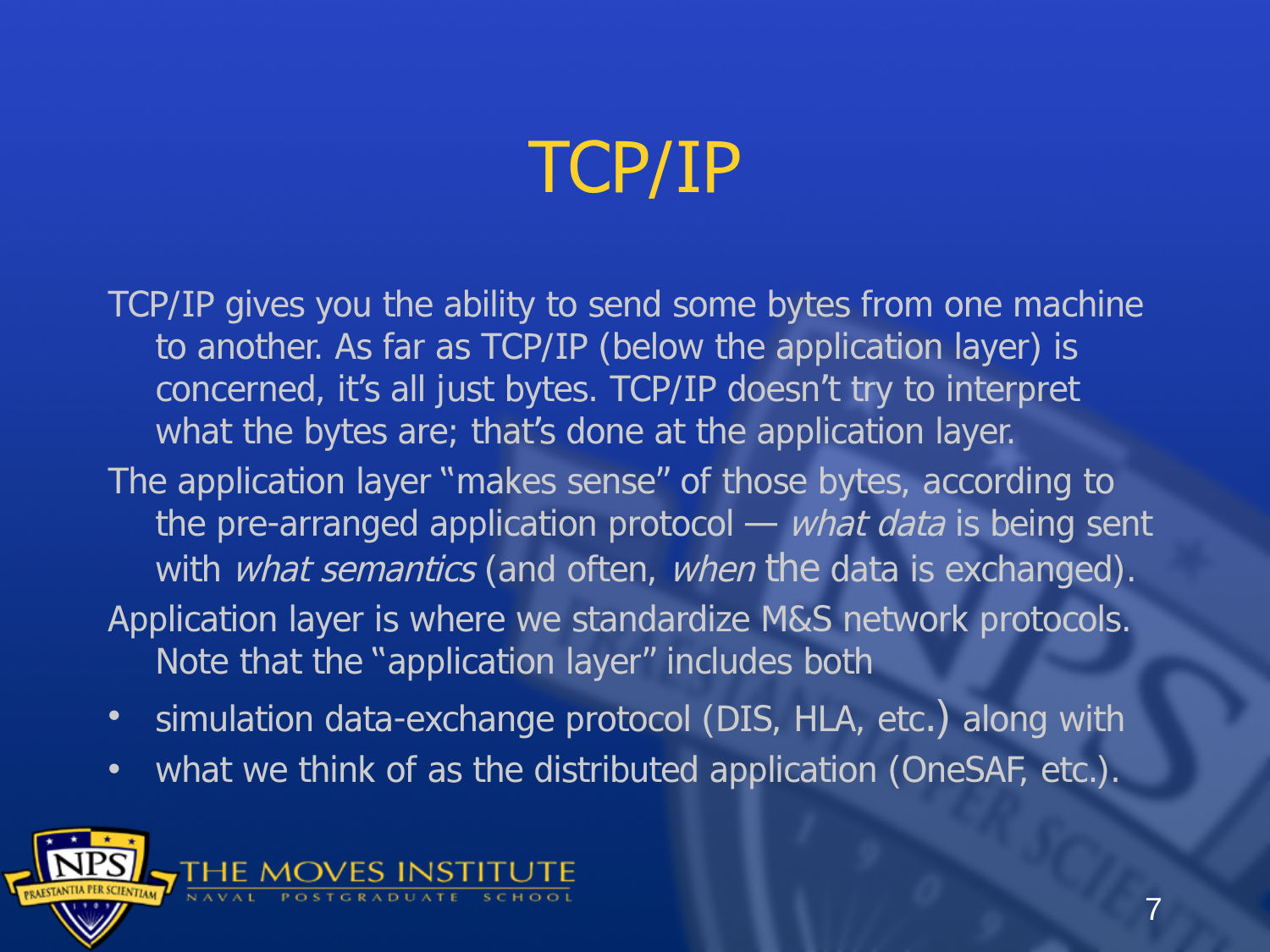

# TCP/IP
TCP/IP gives you the ability to send some bytes from one machine to another. As far as TCP/IP (below the application layer) is concerned, it’s all just bytes. TCP/IP doesn’t try to interpret what the bytes are; that’s done at the application layer.
The application layer “makes sense” of those bytes, according to the pre-arranged application protocol — what data is being sent with what semantics (and often, when the data is exchanged).
Application layer is where we standardize M&S network protocols. Note that the “application layer” includes both
simulation data-exchange protocol (DIS, HLA, etc.) along with
what we think of as the distributed application (OneSAF, etc.).
7